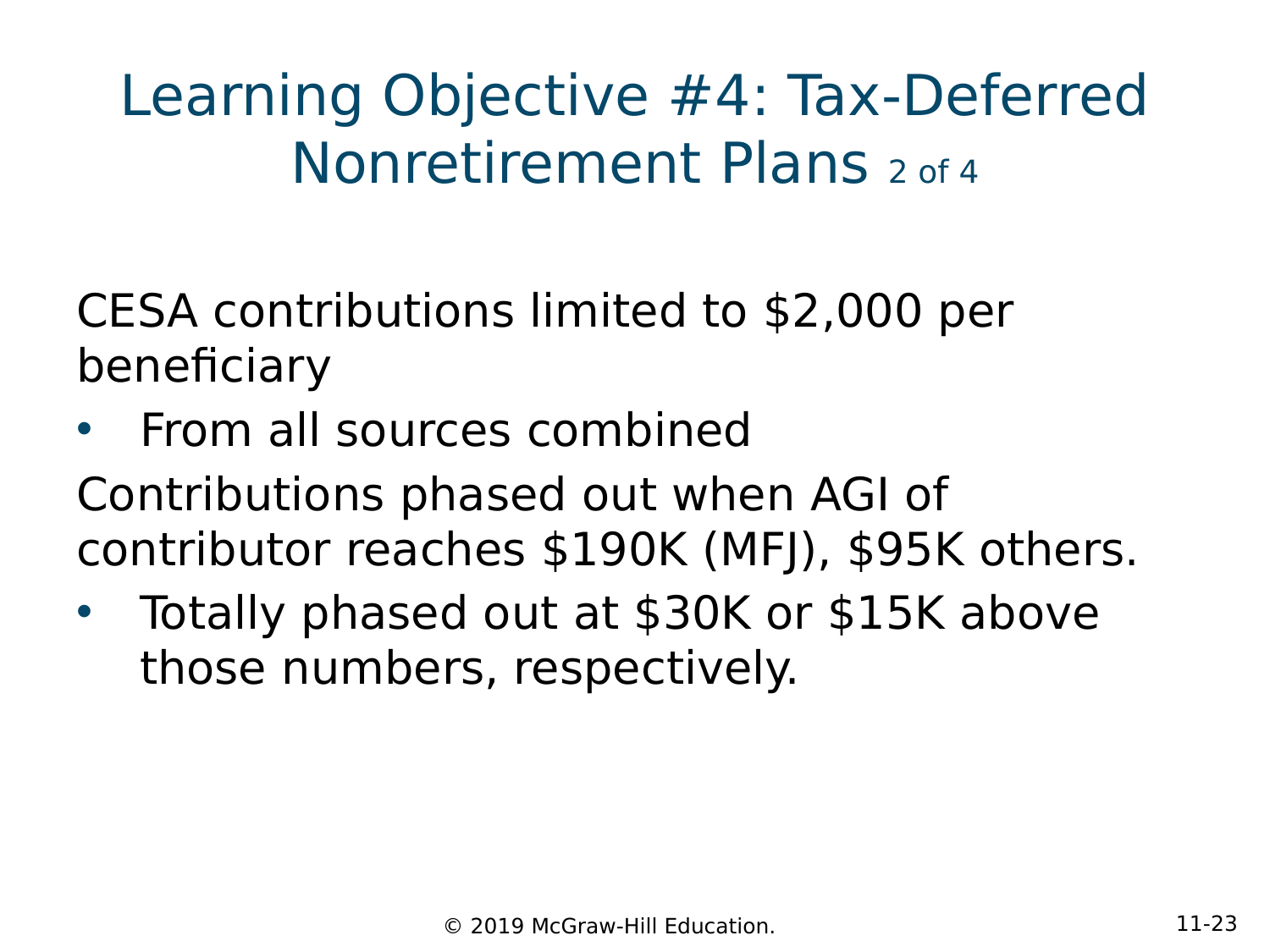

# Learning Objective #4: Tax-Deferred Nonretirement Plans 2 of 4
CESA contributions limited to $2,000 per beneficiary
From all sources combined
Contributions phased out when AGI of contributor reaches $190K (MFJ), $95K others.
Totally phased out at $30K or $15K above those numbers, respectively.